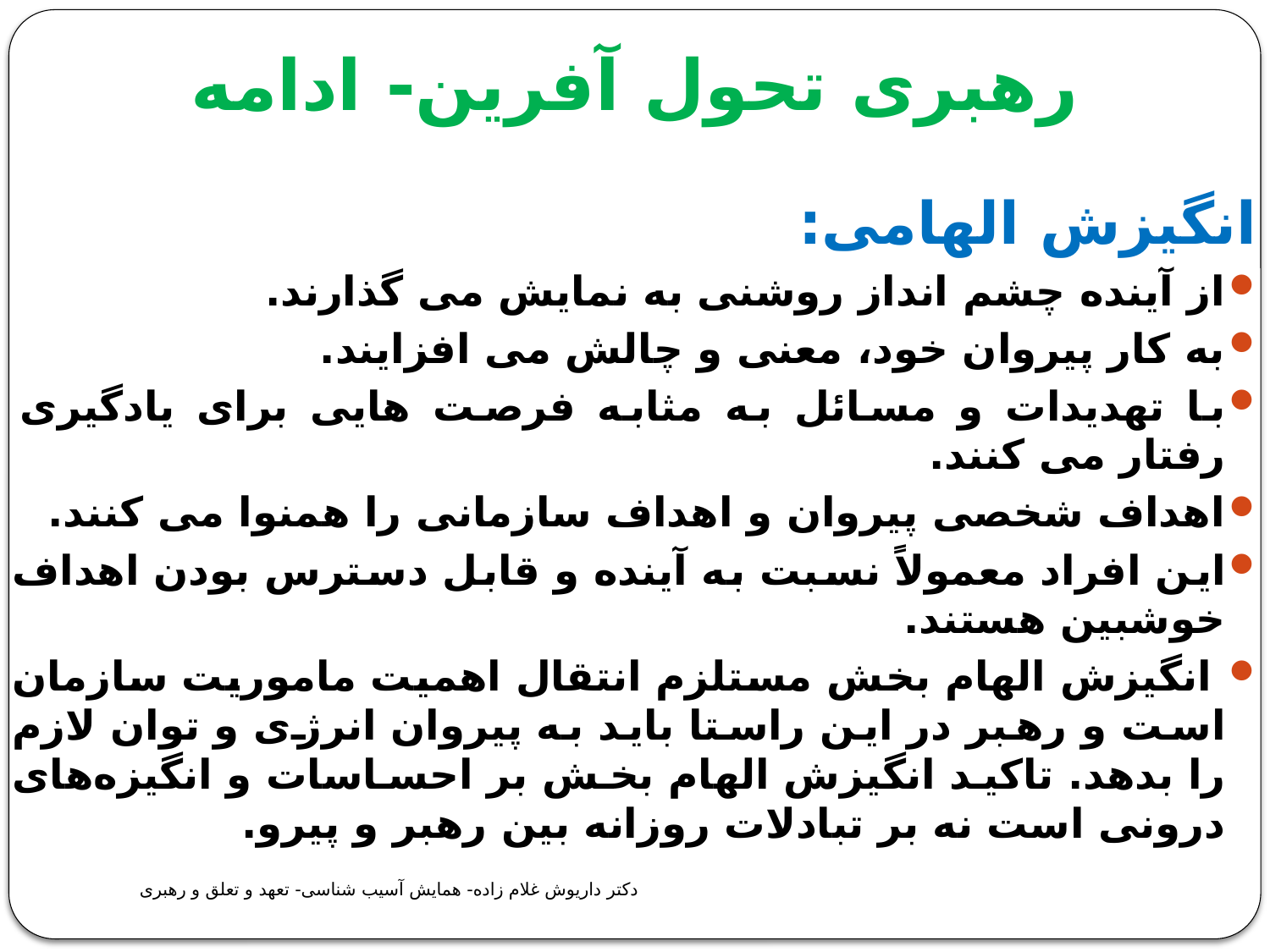

# رهبری تحول آفرین- ادامه
انگیزش الهامی:
از آینده چشم انداز روشنی به نمایش می گذارند.
به کار پیروان خود، معنی و چالش می افزایند.
با تهدیدات و مسائل به مثابه فرصت هایی برای یادگیری رفتار می کنند.
اهداف شخصی پیروان و اهداف سازمانی را همنوا می کنند.
این افراد معمولاً نسبت به آینده و قابل دسترس بودن اهداف خوشبین هستند.
 انگیزش الهام بخش مستلزم انتقال اهمیت ماموریت سازمان است و رهبر در این راستا باید به پیروان انرژی و توان لازم را بدهد. تاکید انگیزش الهام بخش بر احساسات و انگیزه‌های درونی است نه بر تبادلات روزانه بین رهبر و پیرو.

دکتر داریوش غلام زاده- همایش آسیب شناسی- تعهد و تعلق و رهبری